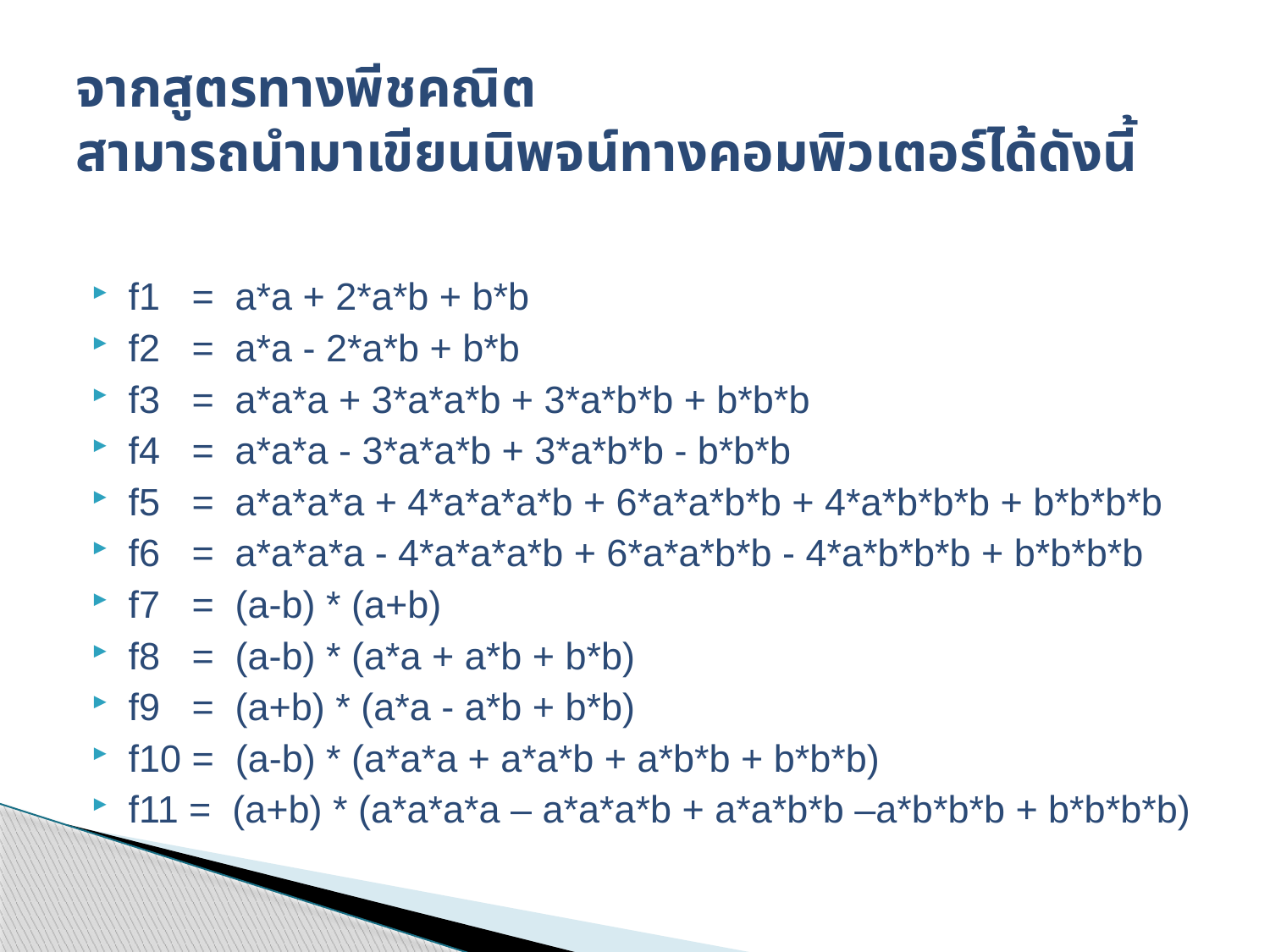

# จากสูตรทางพีชคณิต สามารถนำมาเขียนนิพจน์ทางคอมพิวเตอร์ได้ดังนี้
f1   =  a*a + 2*a*b + b*b
f2   =  a*a - 2*a*b + b*b
f3   =  a*a*a + 3*a*a*b + 3*a*b*b + b*b*b
f4   =  a*a*a - 3*a*a*b + 3*a*b*b - b*b*b
f5   =  a*a*a*a + 4*a*a*a*b + 6*a*a*b*b + 4*a*b*b*b + b*b*b*b
f6   =  a*a*a*a - 4*a*a*a*b + 6*a*a*b*b - 4*a*b*b*b + b*b*b*b
f7   =  (a-b) * (a+b)
f8   =  (a-b) * (a*a + a*b + b*b)
f9   =  (a+b) * (a*a - a*b + b*b)
f10 =  (a-b) * (a*a*a + a*a*b + a*b*b + b*b*b)
f11 =  (a+b) * (a*a*a*a – a*a*a*b + a*a*b*b –a*b*b*b + b*b*b*b)